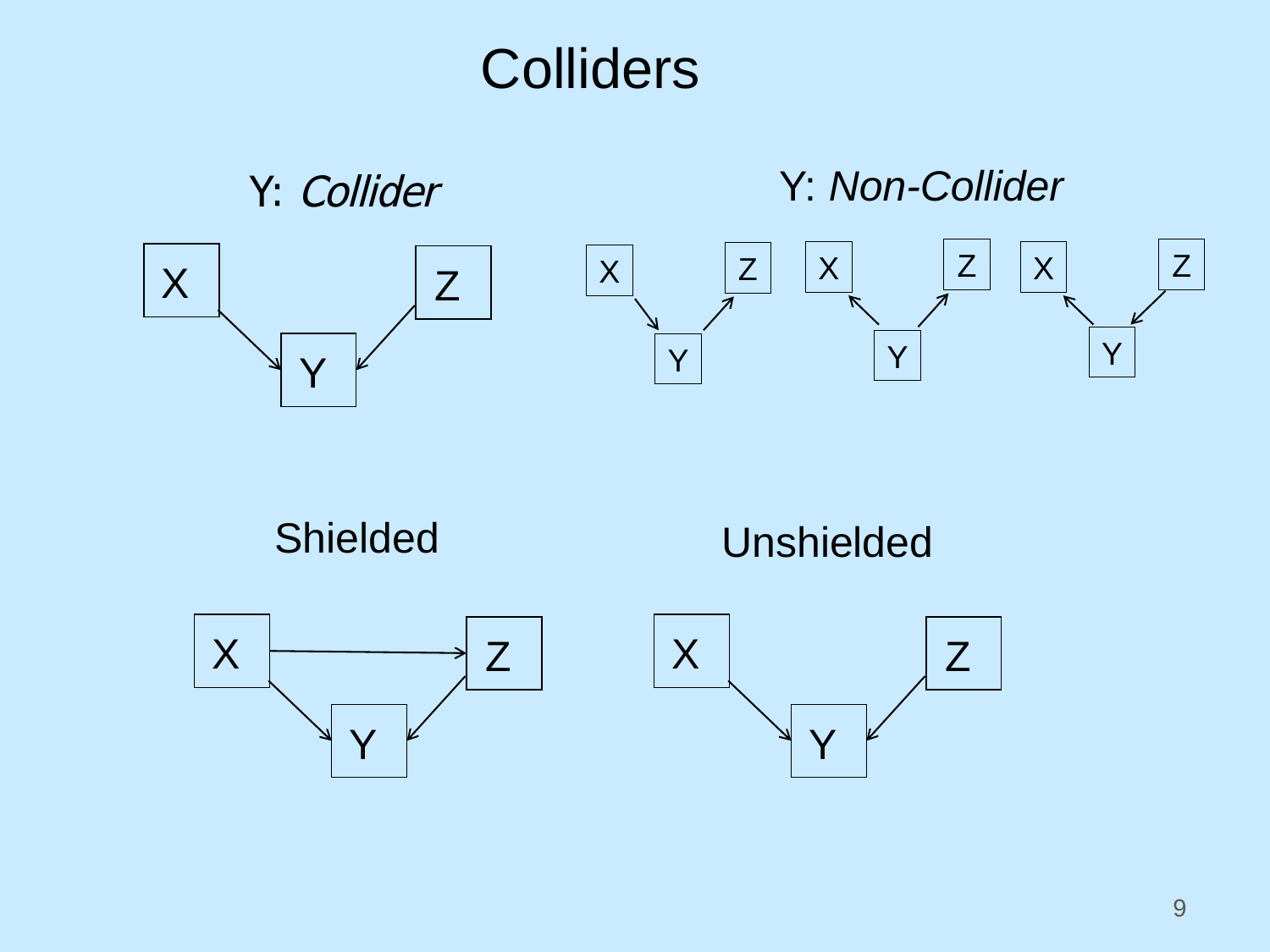

# Colliders
Y: Non-Collider
Y: Collider
Z
Z
X
X
Z
X
X
Z
Y
Y
Y
Y
Shielded
Unshielded
X
X
Z
Z
Y
Y
9